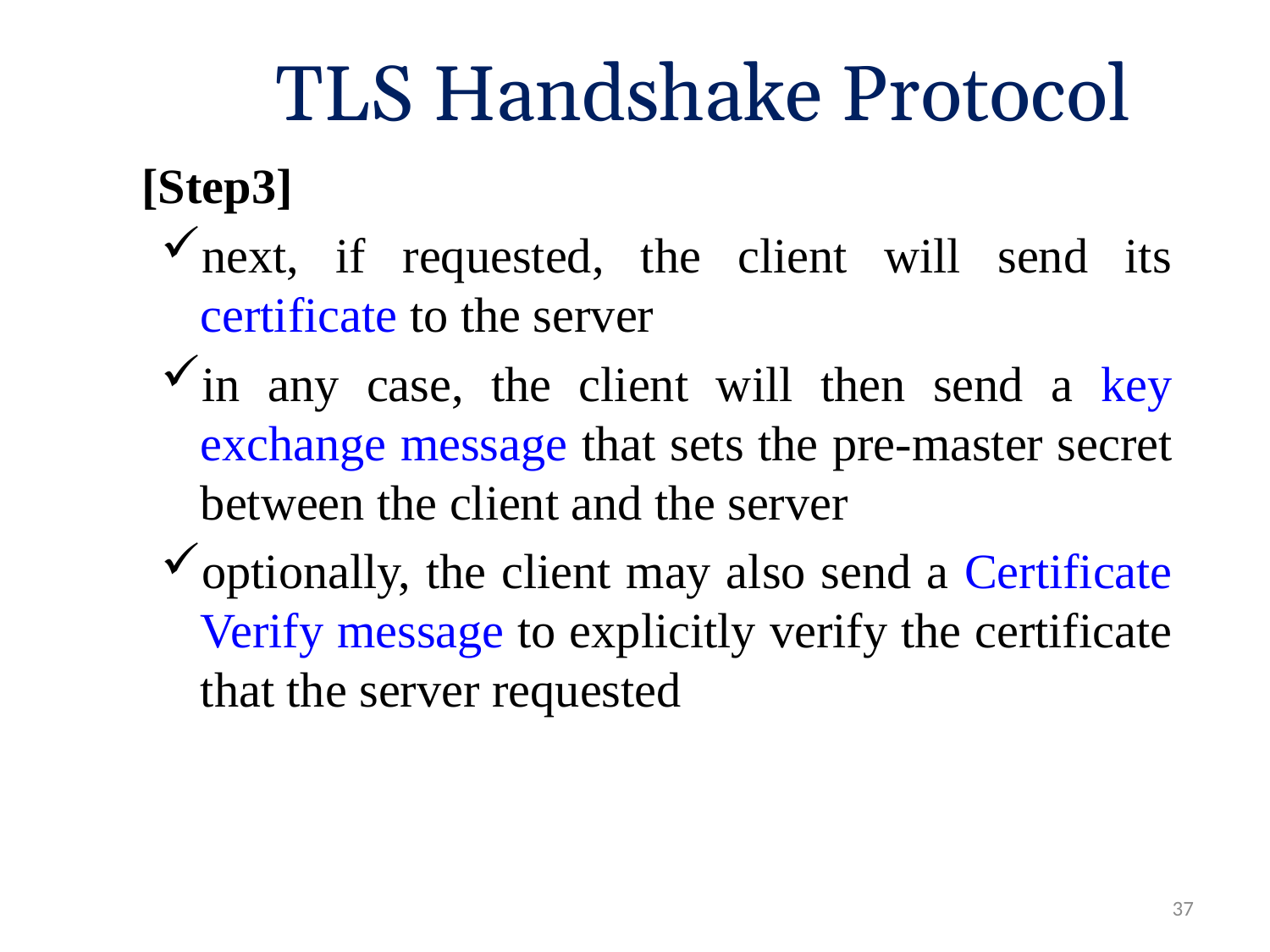

# TLS Handshake Protocol
[Step3]
next, if requested, the client will send its certificate to the server
in any case, the client will then send a key exchange message that sets the pre-master secret between the client and the server
optionally, the client may also send a Certificate Verify message to explicitly verify the certificate that the server requested

37